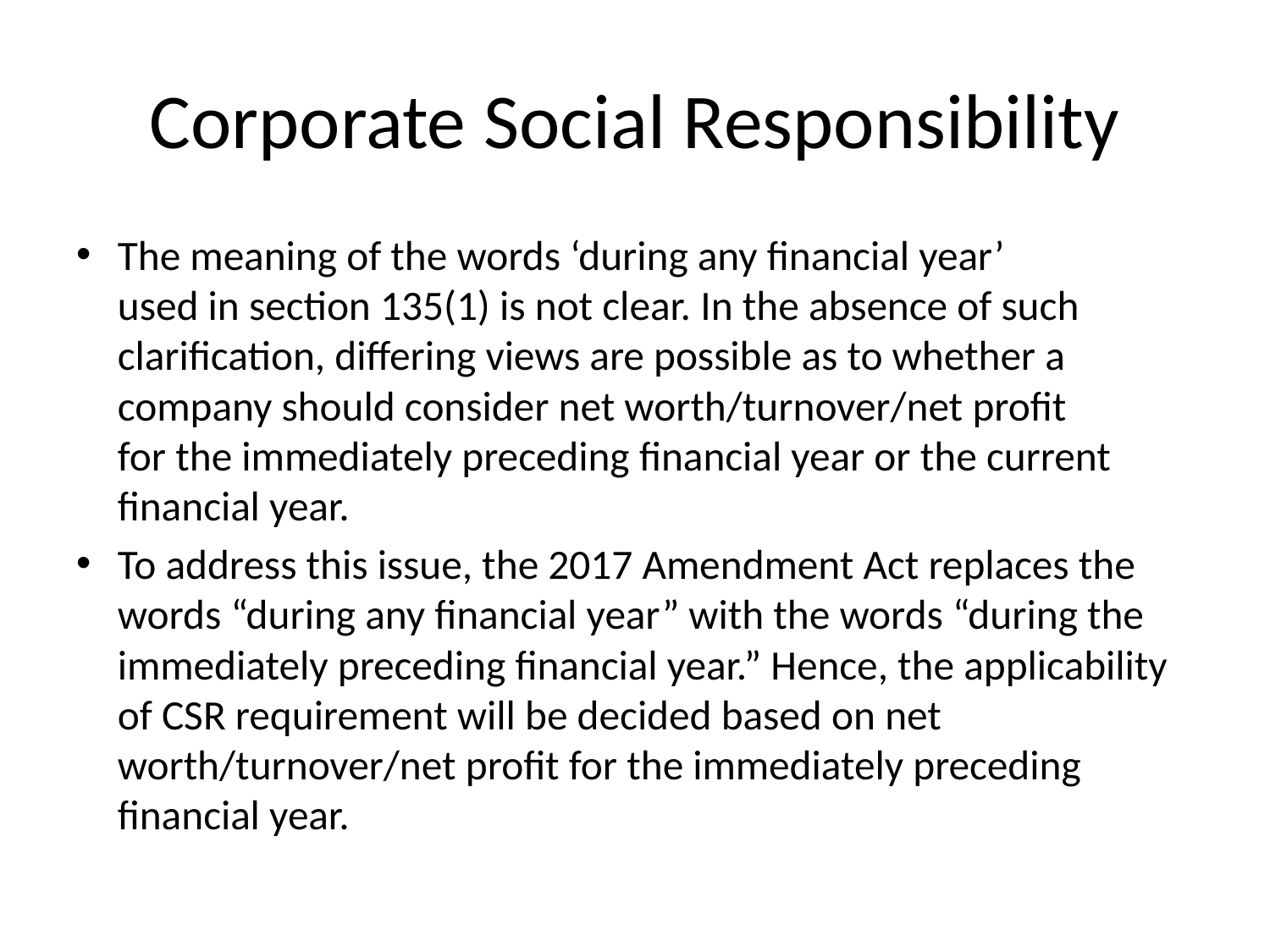

# Corporate Social Responsibility
The meaning of the words ‘during any financial year’
used in section 135(1) is not clear. In the absence of such clarification, differing views are possible as to whether a company should consider net worth/turnover/net profit
for the immediately preceding financial year or the current financial year.
To address this issue, the 2017 Amendment Act replaces the words “during any financial year” with the words “during the immediately preceding financial year.” Hence, the applicability of CSR requirement will be decided based on net worth/turnover/net profit for the immediately preceding financial year.